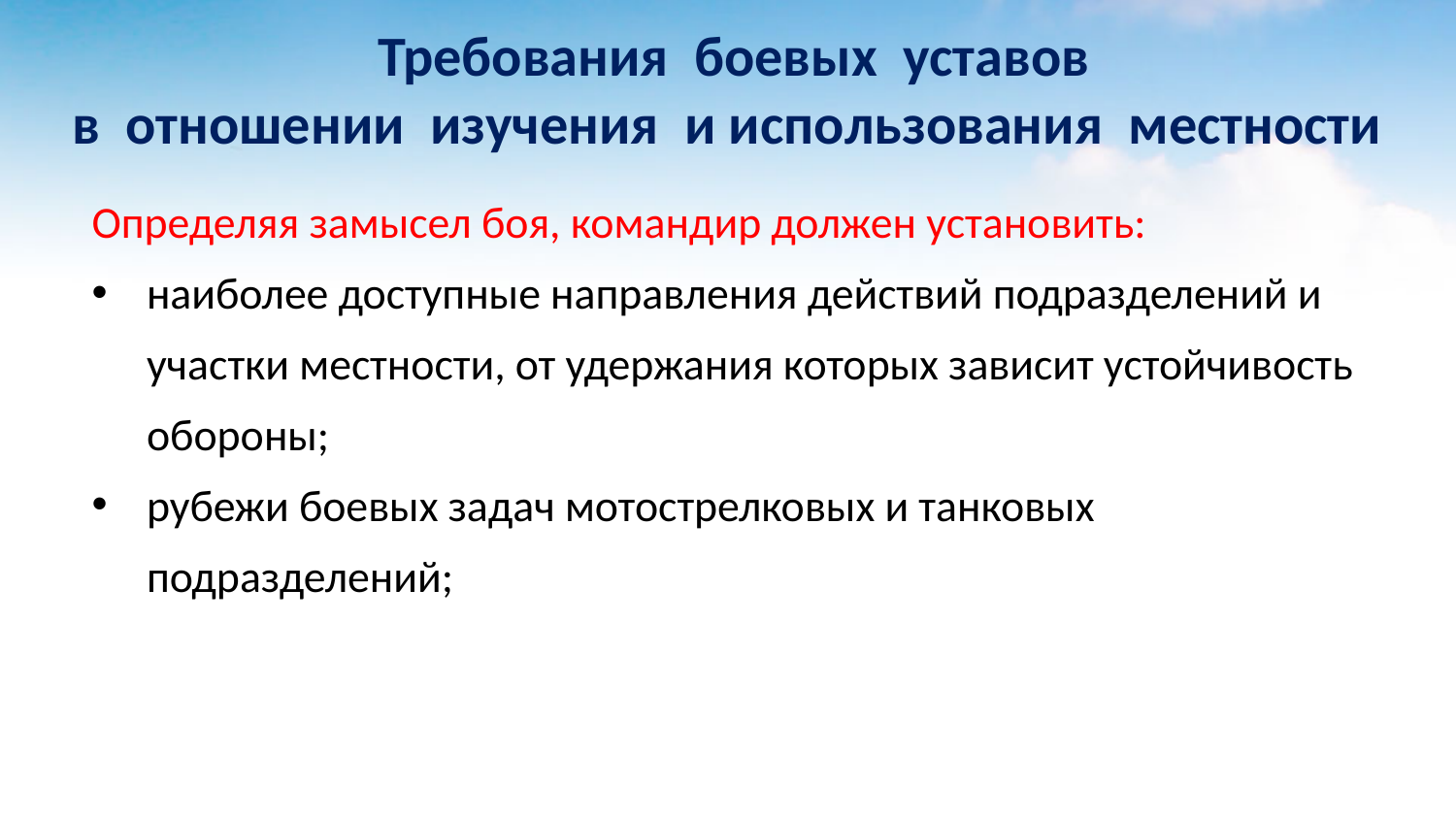

# Требования  боевых  уставов в  отношении  изучения  и использования  местности
Определяя замысел боя, командир должен установить:
наиболее доступные направления действий подразделений и участки местности, от удержания которых зависит устойчивость обороны;
рубежи боевых задач мотострелковых и танковых подразделений;